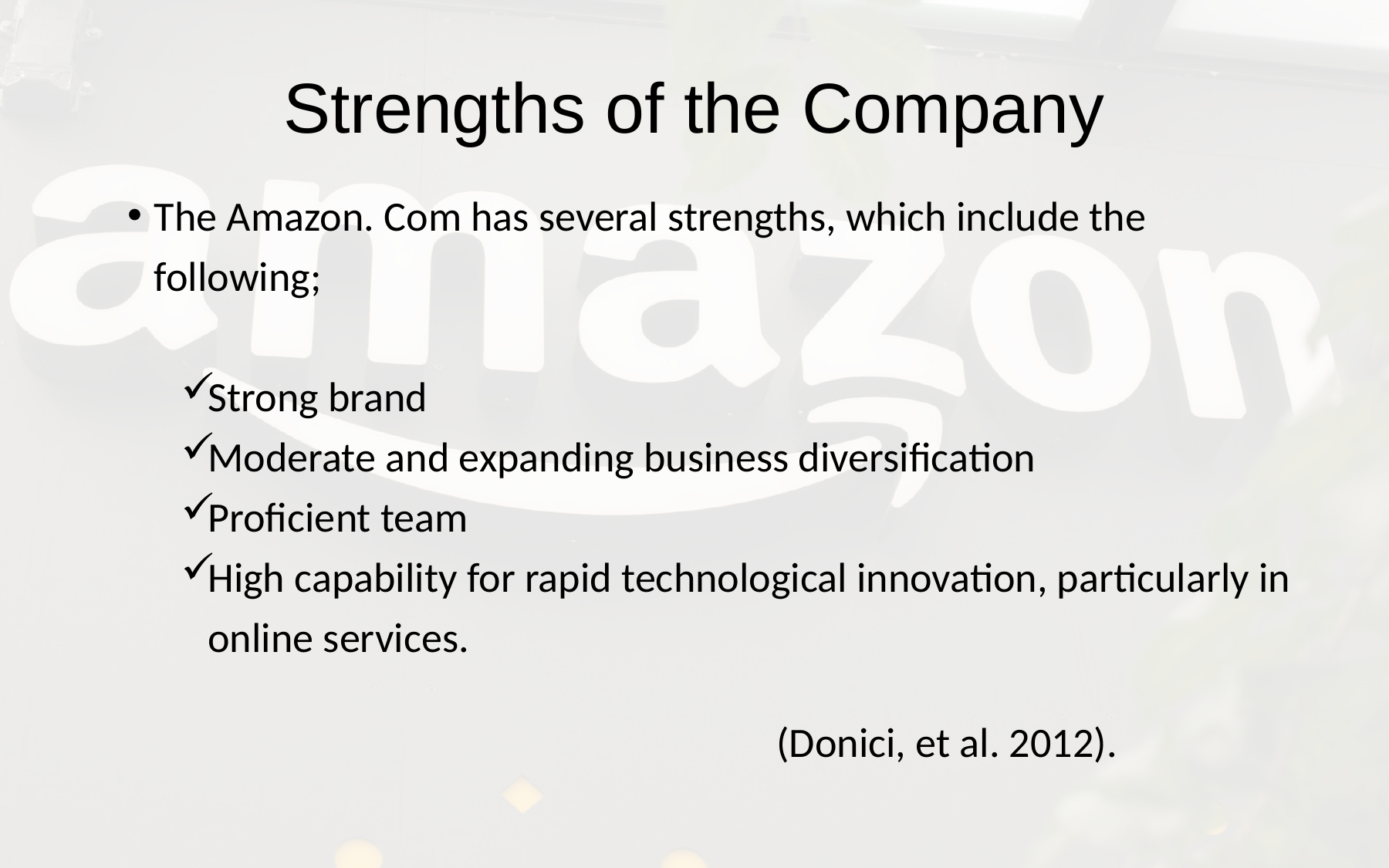

# Strengths of the Company
The Amazon. Com has several strengths, which include the following;

Strong brand
Moderate and expanding business diversification
Proficient team
High capability for rapid technological innovation, particularly in online services.

                                                               (Donici, et al. 2012).